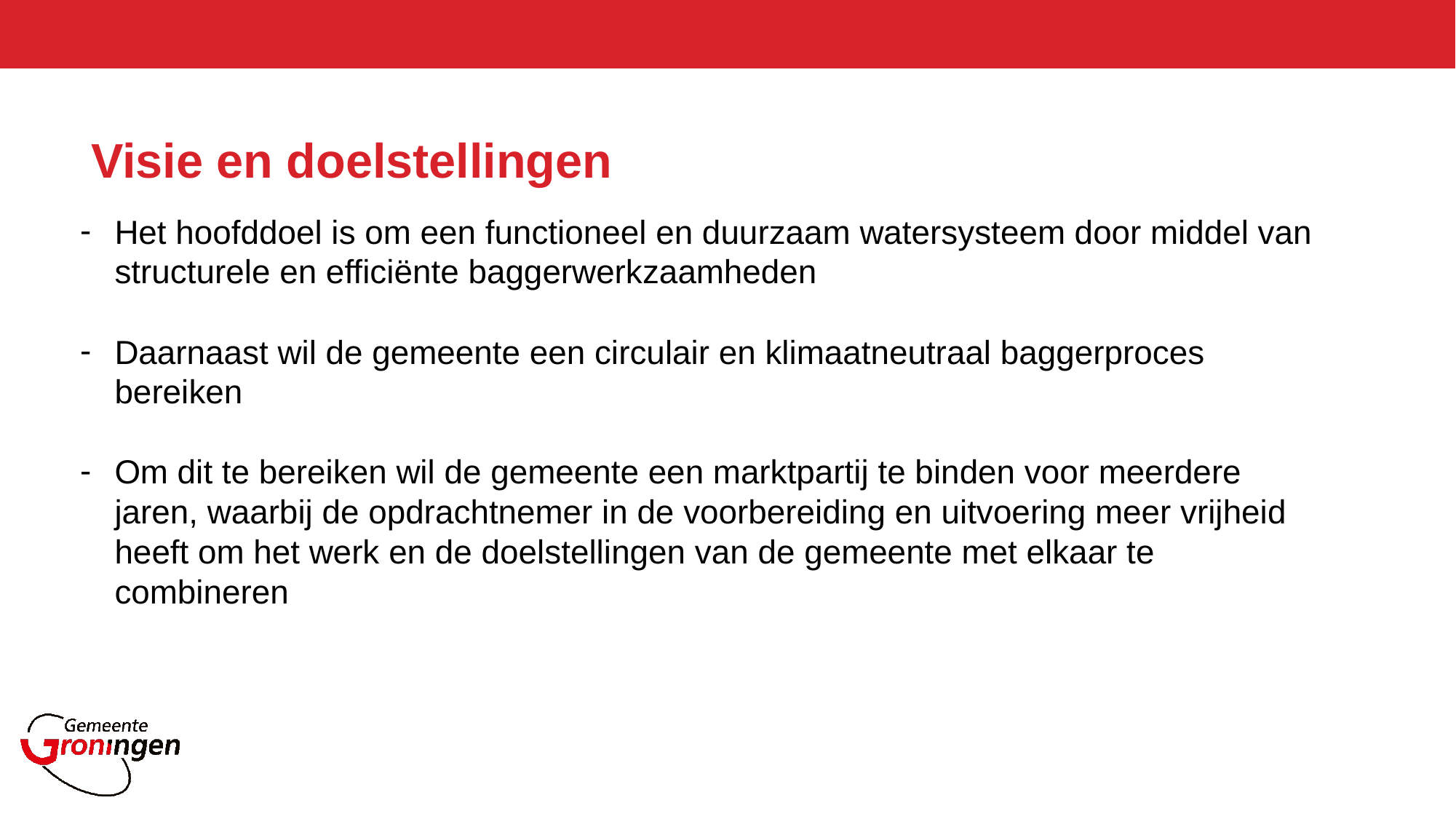

# Visie en doelstellingen
Het hoofddoel is om een functioneel en duurzaam watersysteem door middel van structurele en efficiënte baggerwerkzaamheden

Daarnaast wil de gemeente een circulair en klimaatneutraal baggerproces bereiken

Om dit te bereiken wil de gemeente een marktpartij te binden voor meerdere jaren, waarbij de opdrachtnemer in de voorbereiding en uitvoering meer vrijheid heeft om het werk en de doelstellingen van de gemeente met elkaar te combineren